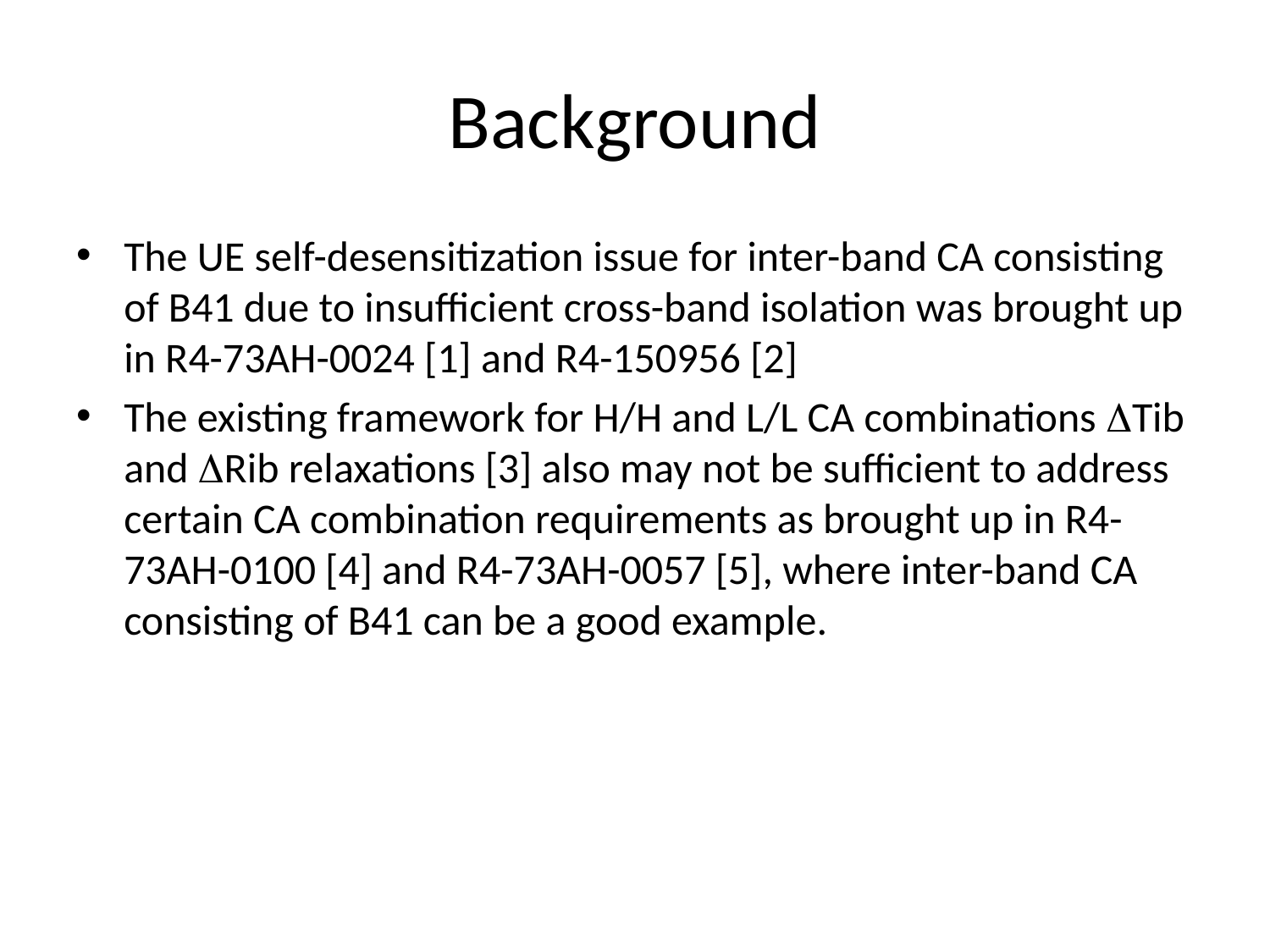

# Background
The UE self-desensitization issue for inter-band CA consisting of B41 due to insufficient cross-band isolation was brought up in R4-73AH-0024 [1] and R4-150956 [2]
The existing framework for H/H and L/L CA combinations ΔTib and ΔRib relaxations [3] also may not be sufficient to address certain CA combination requirements as brought up in R4-73AH-0100 [4] and R4-73AH-0057 [5], where inter-band CA consisting of B41 can be a good example.